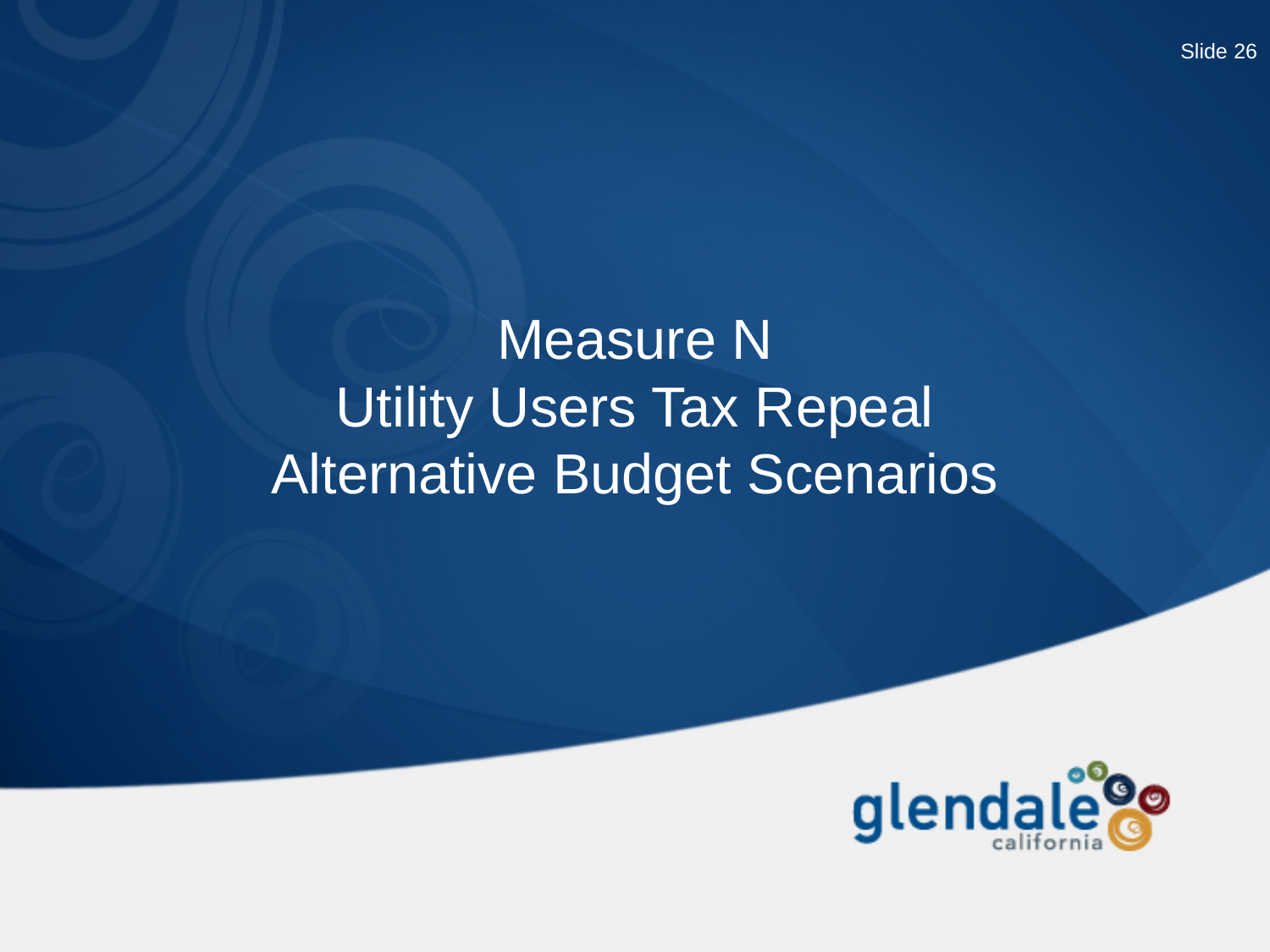

Slide 26
Measure N
Utility Users Tax Repeal
Alternative Budget Scenarios